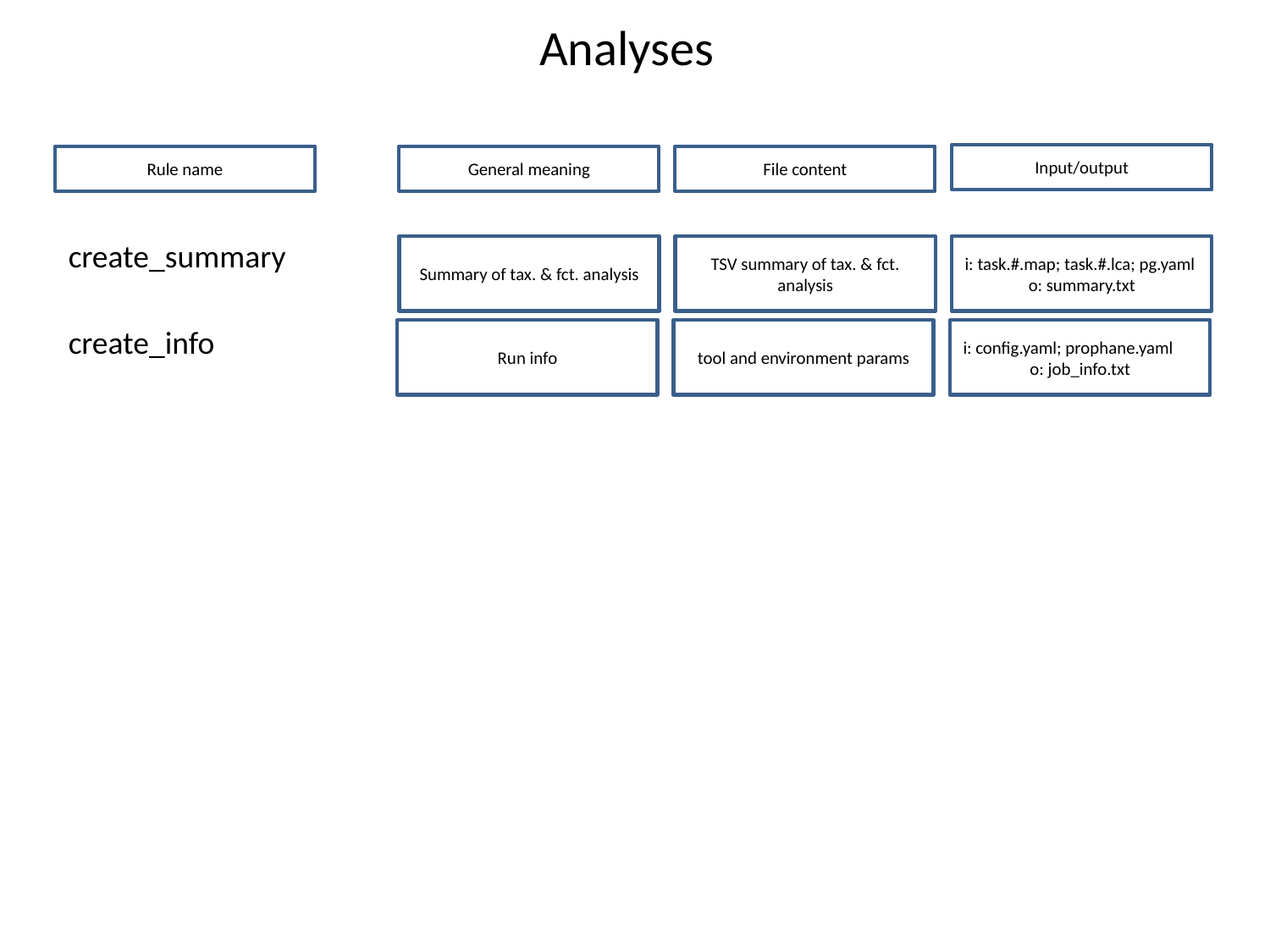

# Analyses
Input/output
Rule name
General meaning
File content
create_summary
Summary of tax. & fct. analysis
TSV summary of tax. & fct. analysis
i: task.#.map; task.#.lca; pg.yaml
o: summary.txt
create_info
Run info
tool and environment params
i: config.yaml; prophane.yaml       o: job_info.txt